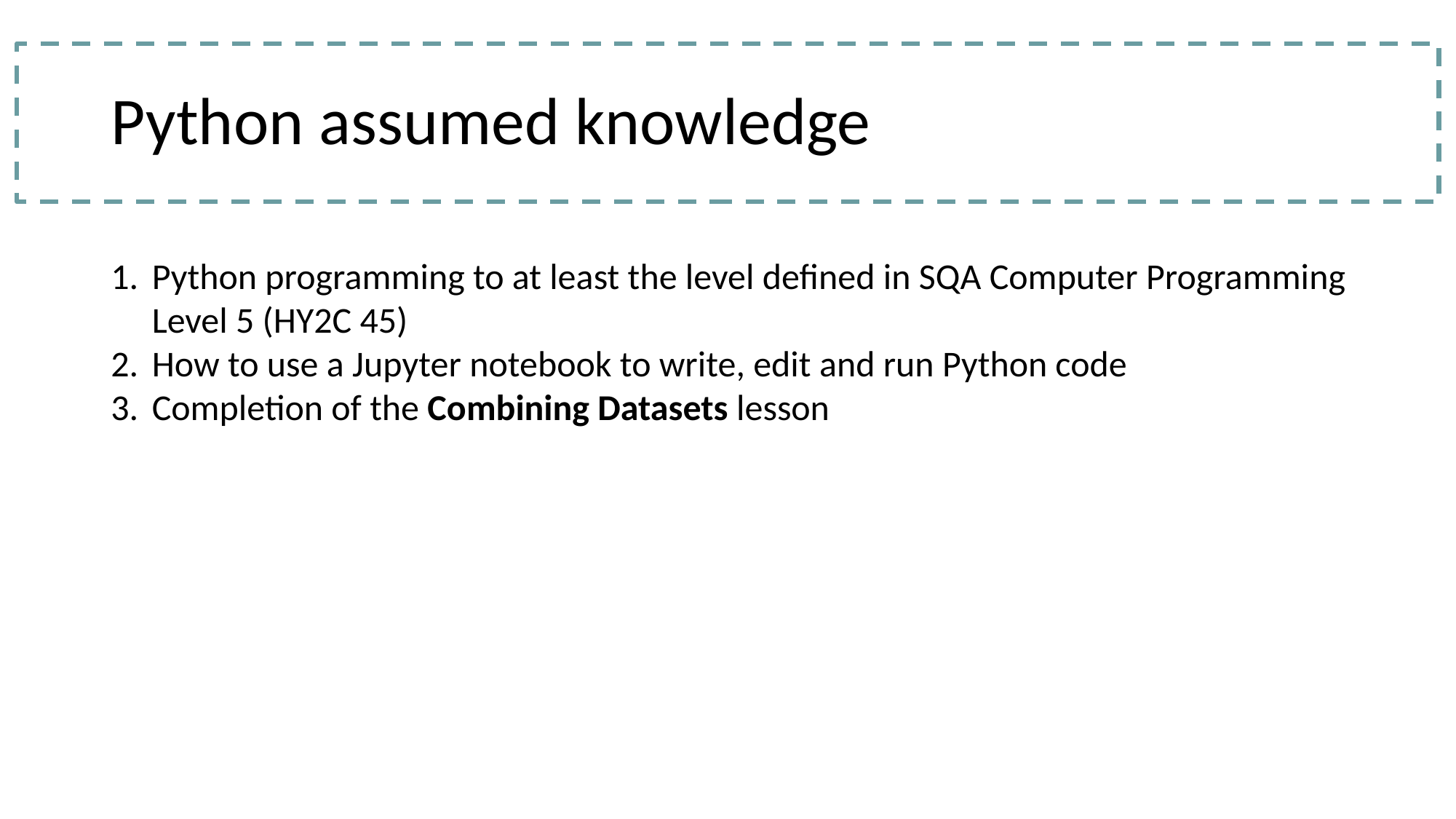

# Python assumed knowledge
Python programming to at least the level defined in SQA Computer Programming Level 5 (HY2C 45)
How to use a Jupyter notebook to write, edit and run Python code
Completion of the Combining Datasets lesson